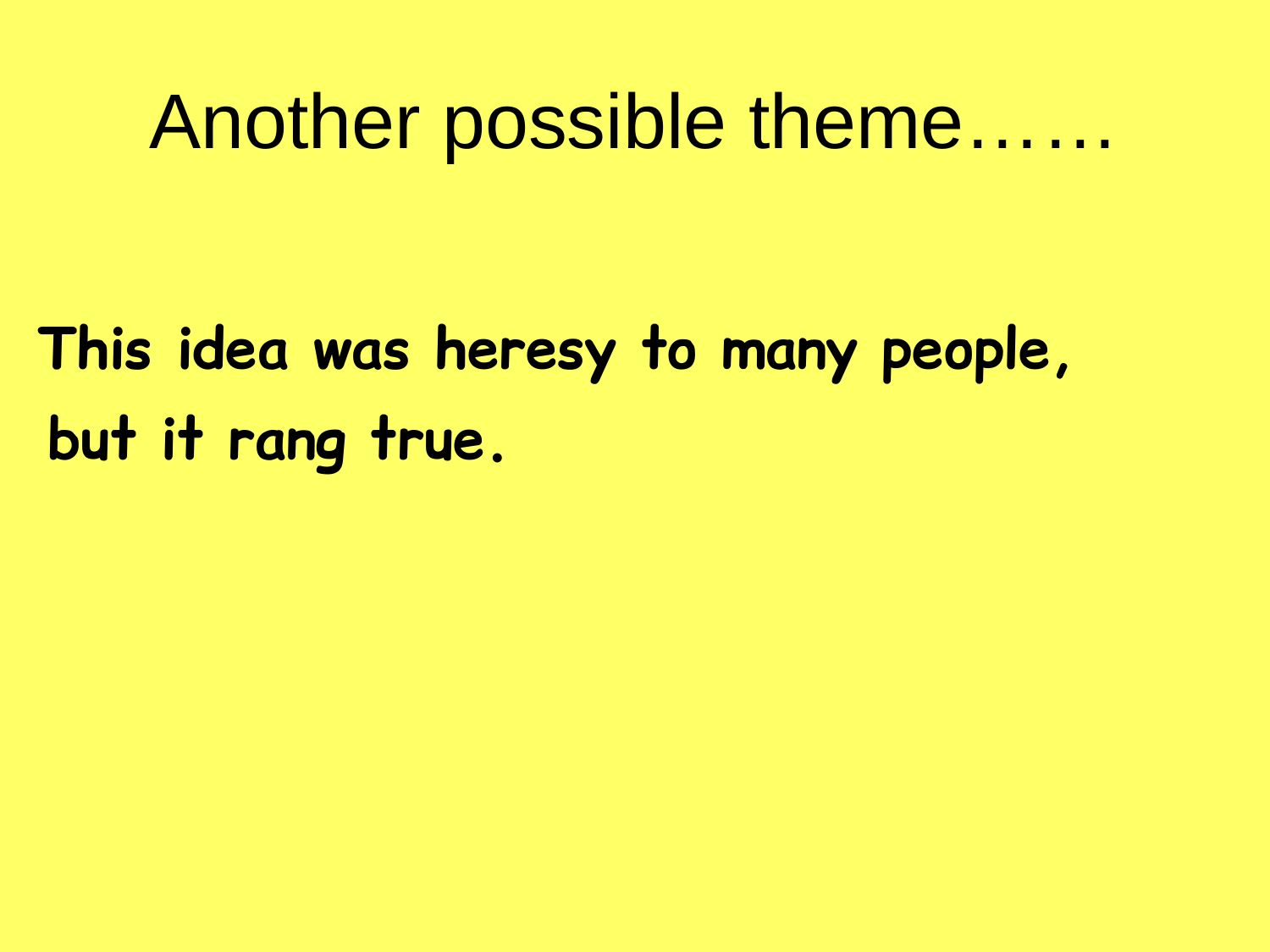

# Another possible theme……
This idea was heresy to many people,
but it rang true.